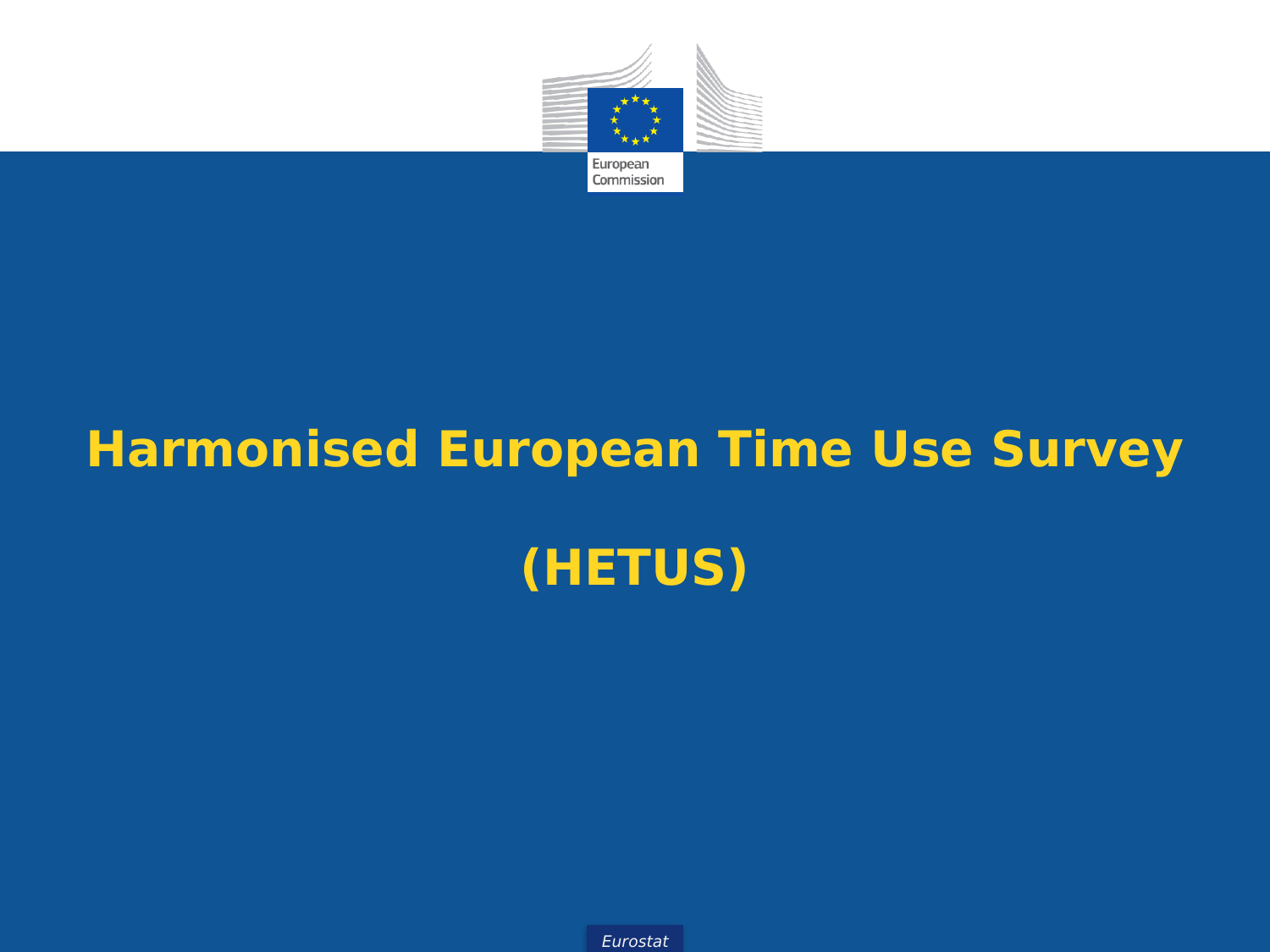

# Harmonised European Time Use Survey (HETUS)